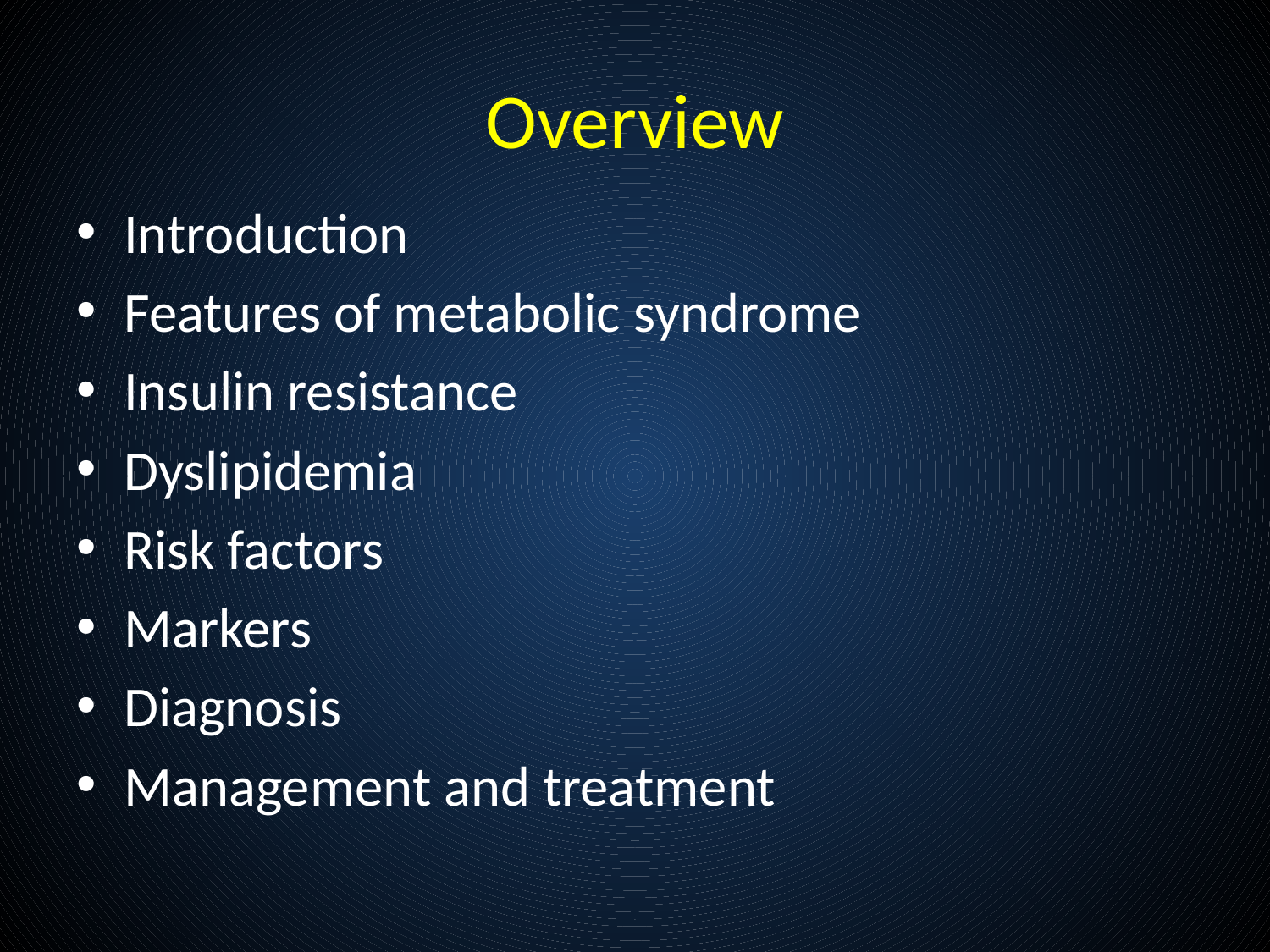

# Overview
Introduction
Features of metabolic syndrome
Insulin resistance
Dyslipidemia
Risk factors
Markers
Diagnosis
Management and treatment